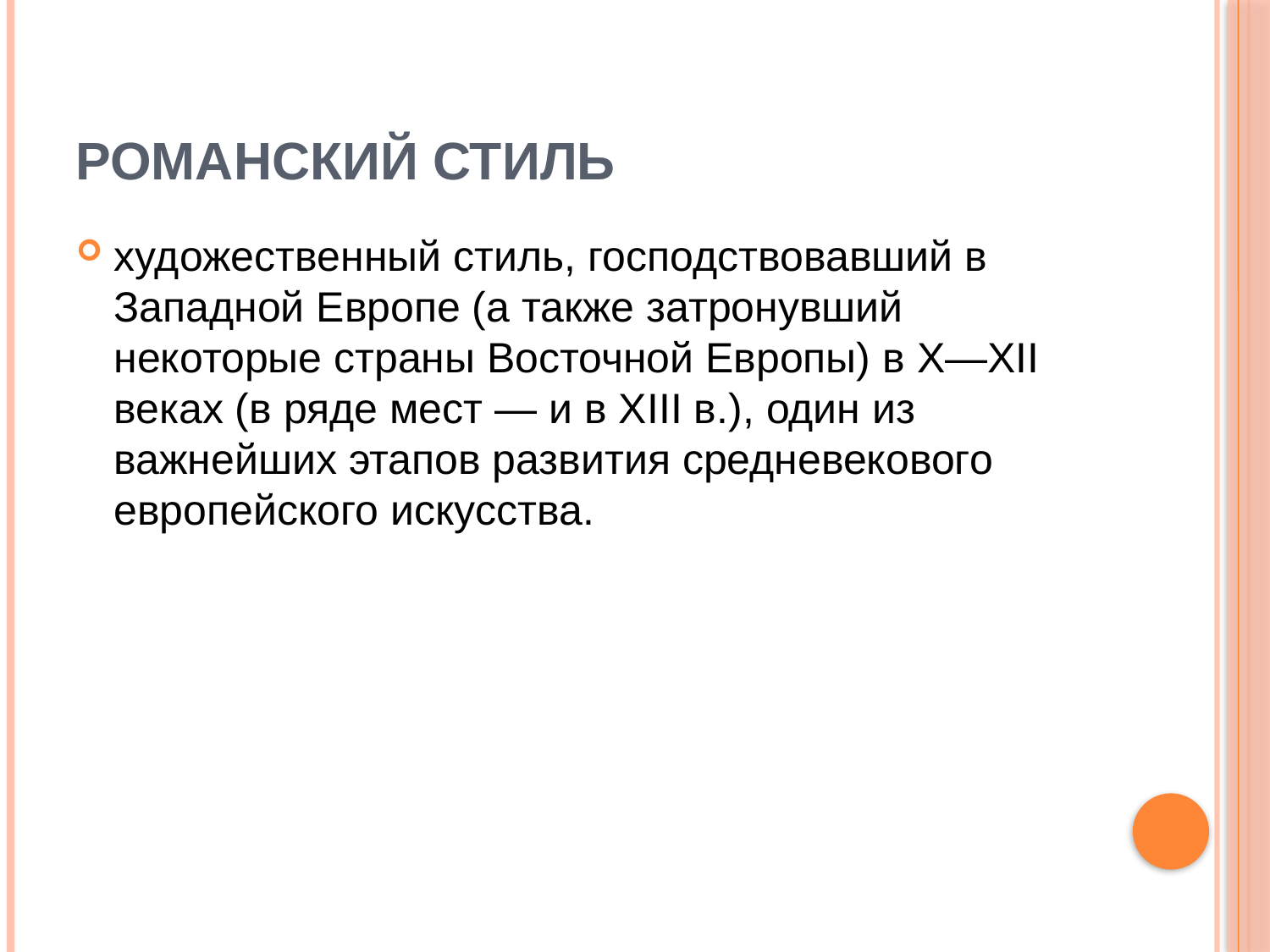

# Романский стиль
художественный стиль, господствовавший в Западной Европе (а также затронувший некоторые страны Восточной Европы) в X—XII веках (в ряде мест — и в XIII в.), один из важнейших этапов развития средневекового европейского искусства.